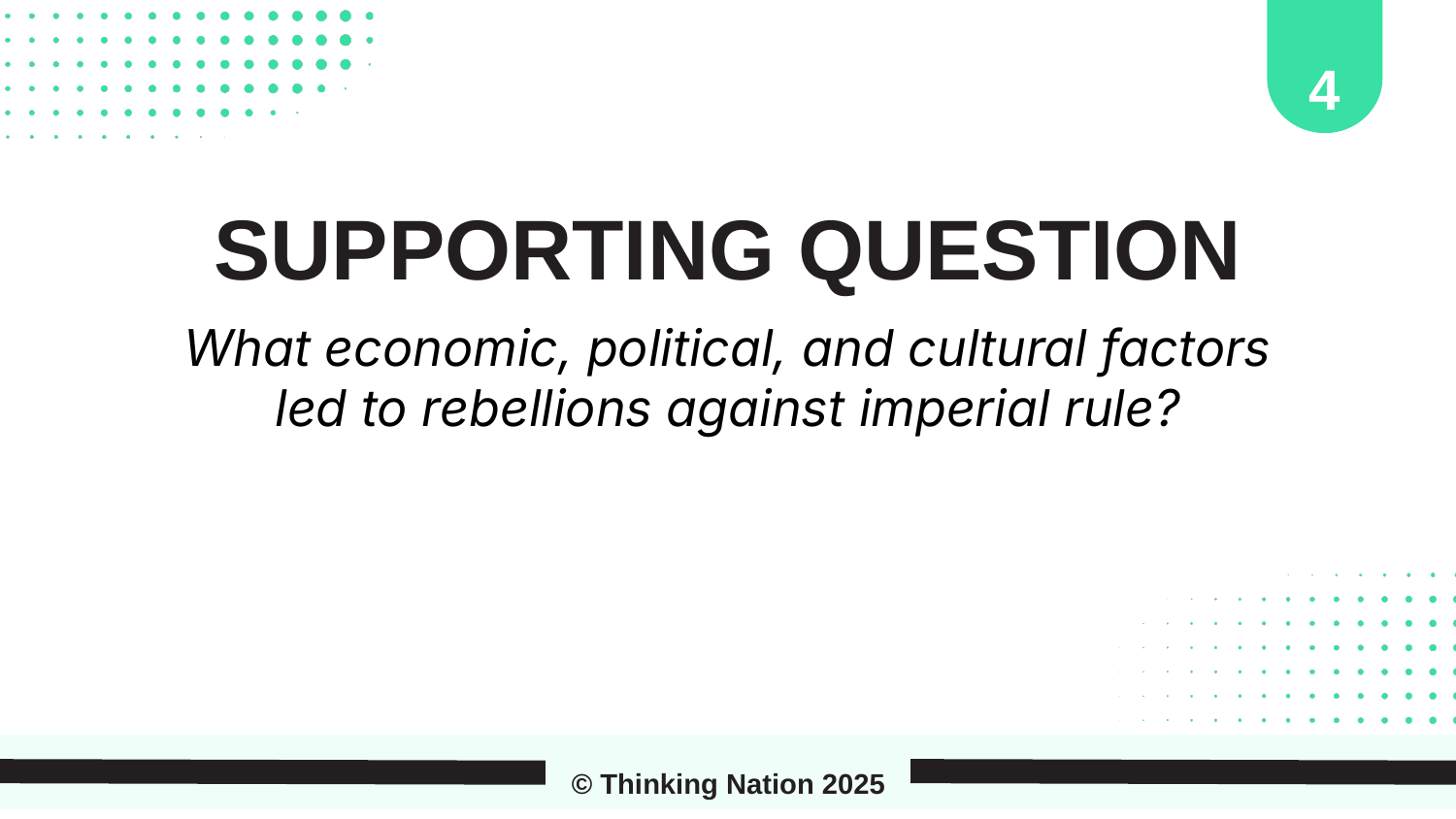

4
SUPPORTING QUESTION
What economic, political, and cultural factors led to rebellions against imperial rule?

© Thinking Nation 2025